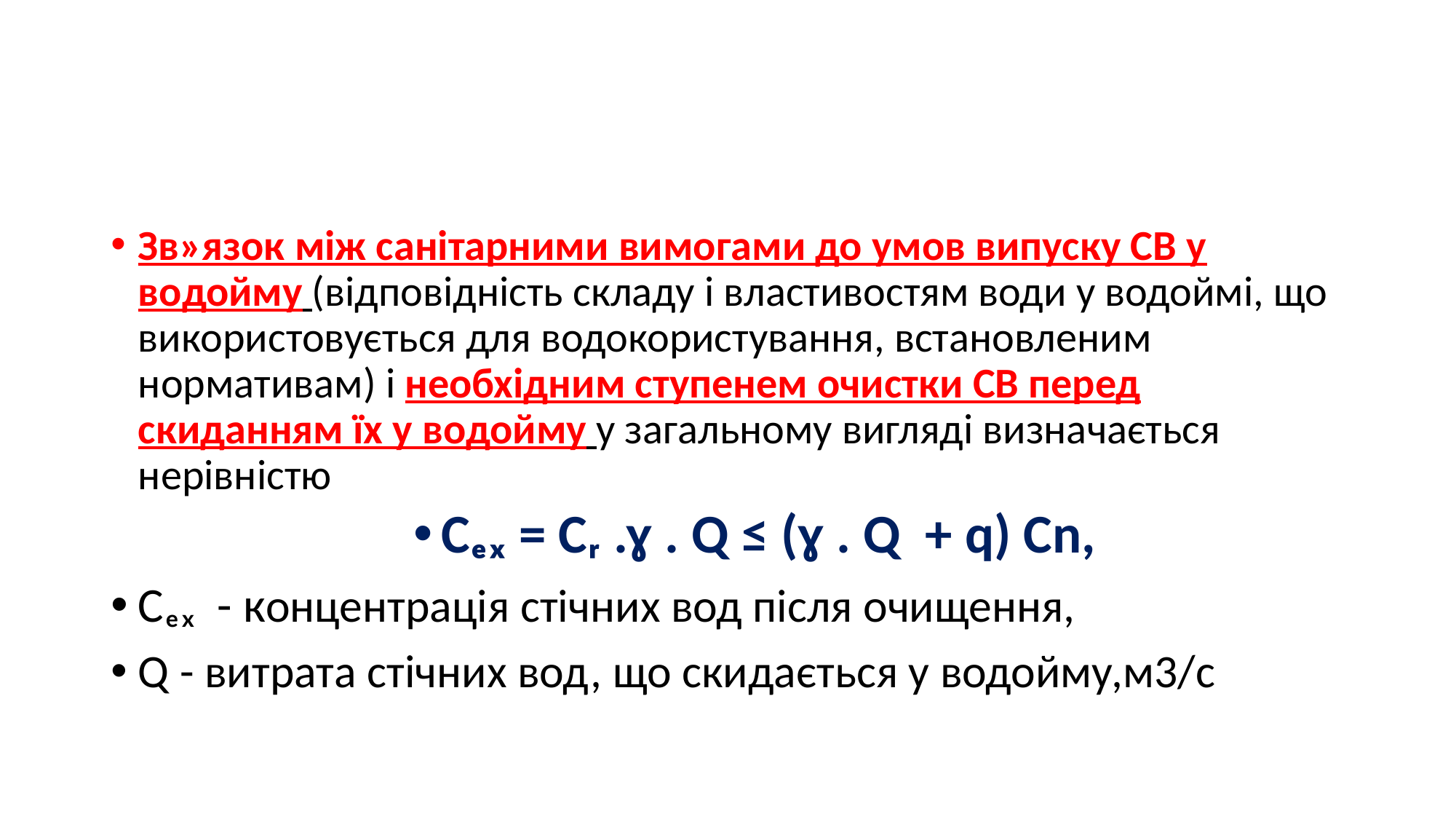

#
Зв»язок між санітарними вимогами до умов випуску СВ у водойму (відповідність складу і властивостям води у водоймі, що використовується для водокористування, встановленим нормативам) і необхідним ступенем очистки СВ перед скиданням їх у водойму у загальному вигляді визначається нерівністю
Сₑₓ = Сᵣ .ɣ . Q ≤ (ɣ . Q  + q) Cn,
Сₑₓ  - концентрація стічних вод після очищення,
Q - витрата стічних вод, що скидається у водойму,м3/с